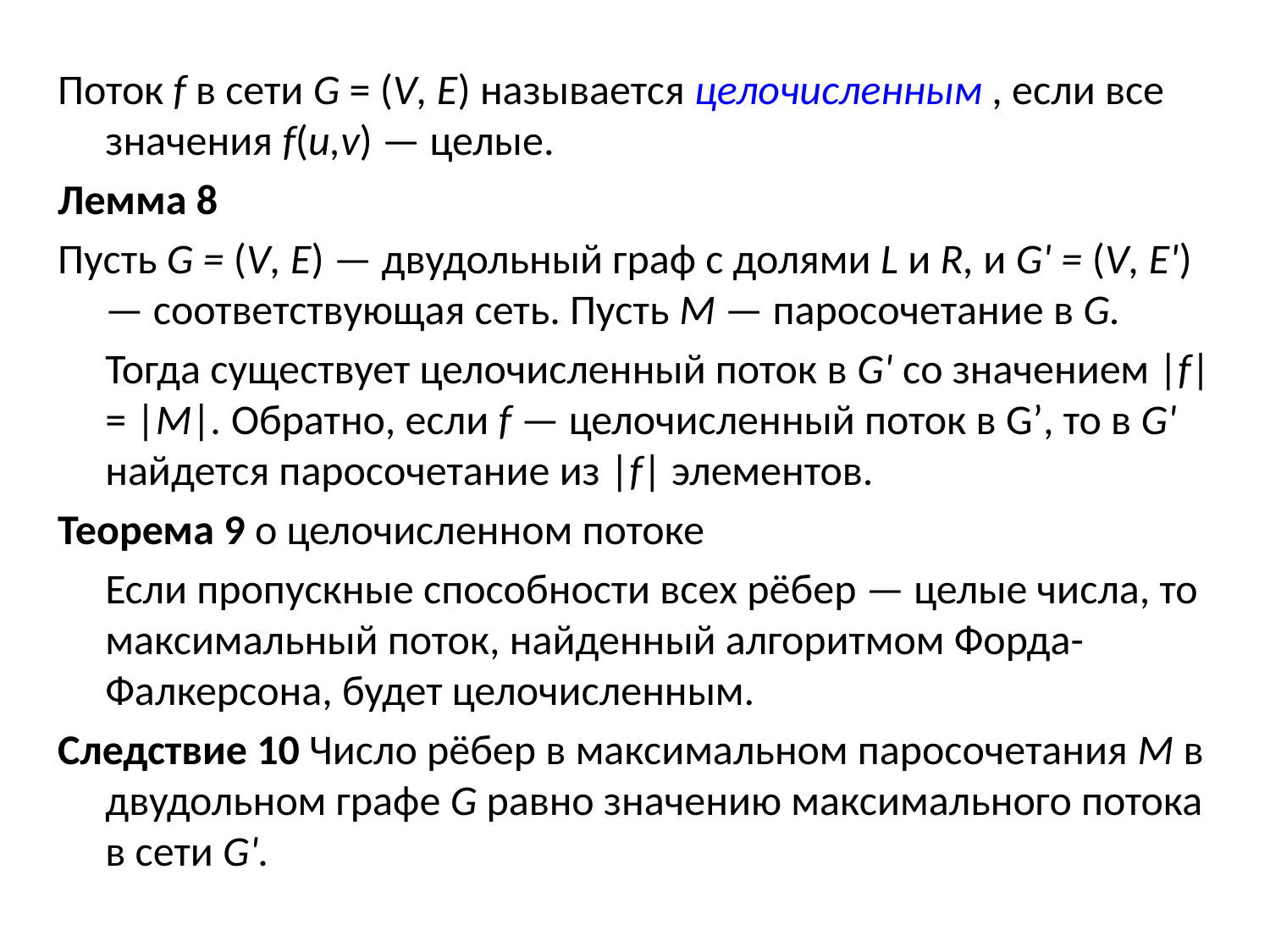

Поток f в сети G = (V, Е) называется целочисленным , если все значения f(u,v) — целые.
Лемма 8
Пусть G = (V, Е) — двудольный граф с долями L и R, и G' = (V, Е') — соответствующая сеть. Пусть М — паросочетание в G.
	Тогда существует целочисленный поток в G' со значением |f| = |М|. Обратно, если f — целочисленный поток в G’, то в G' найдется паросочетание из |f| элементов.
Теорема 9 о целочисленном потоке
     Если пропускные способности всех рёбер — целые числа, то максимальный поток, найденный алгоритмом Форда-Фалкерсона, будет целочисленным.
Следствие 10 Число рёбер в максимальном паросочетания М в двудольном графе G равно значению максимального потока в сети G'.